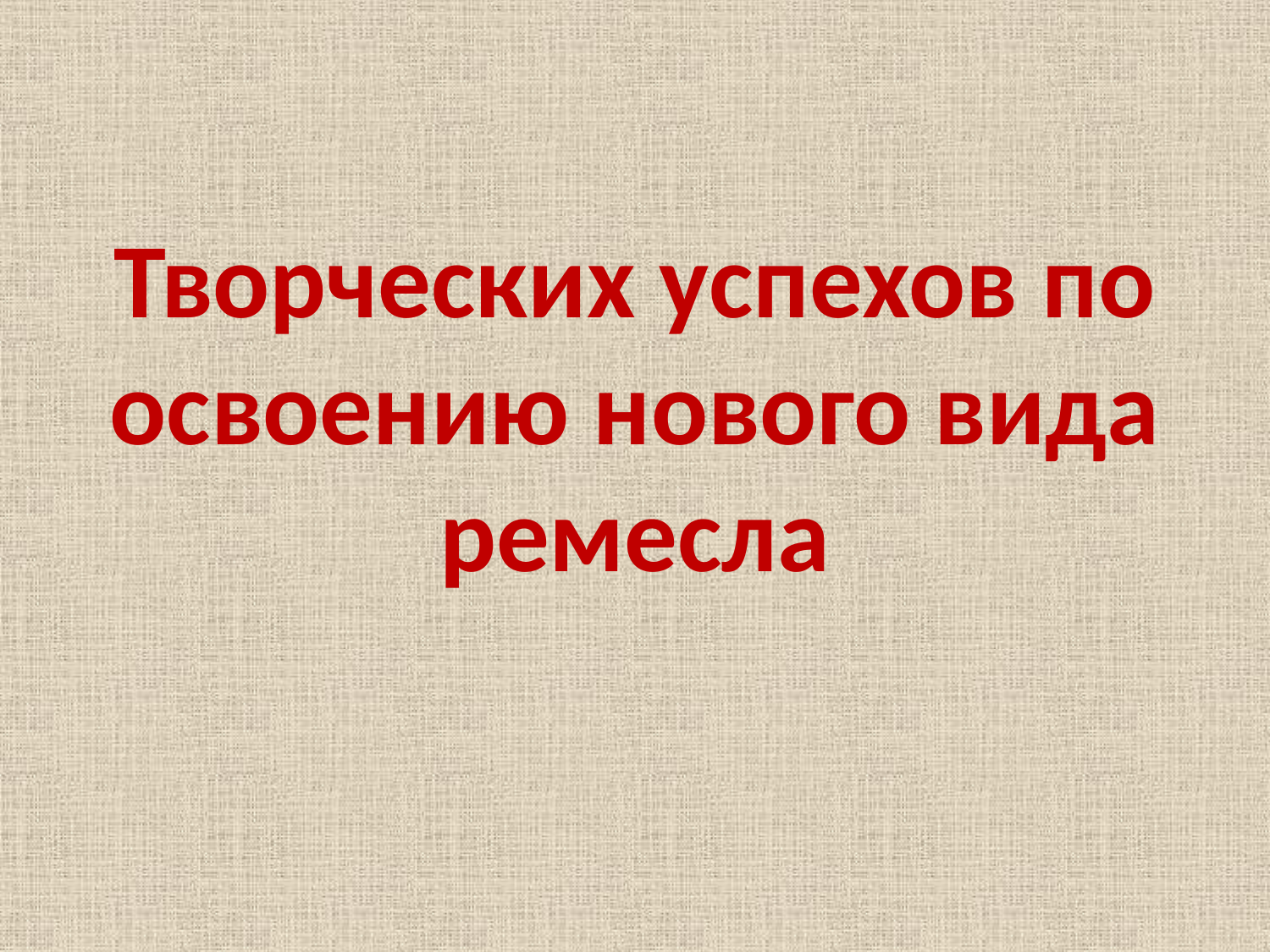

# Творческих успехов по освоению нового вида ремесла